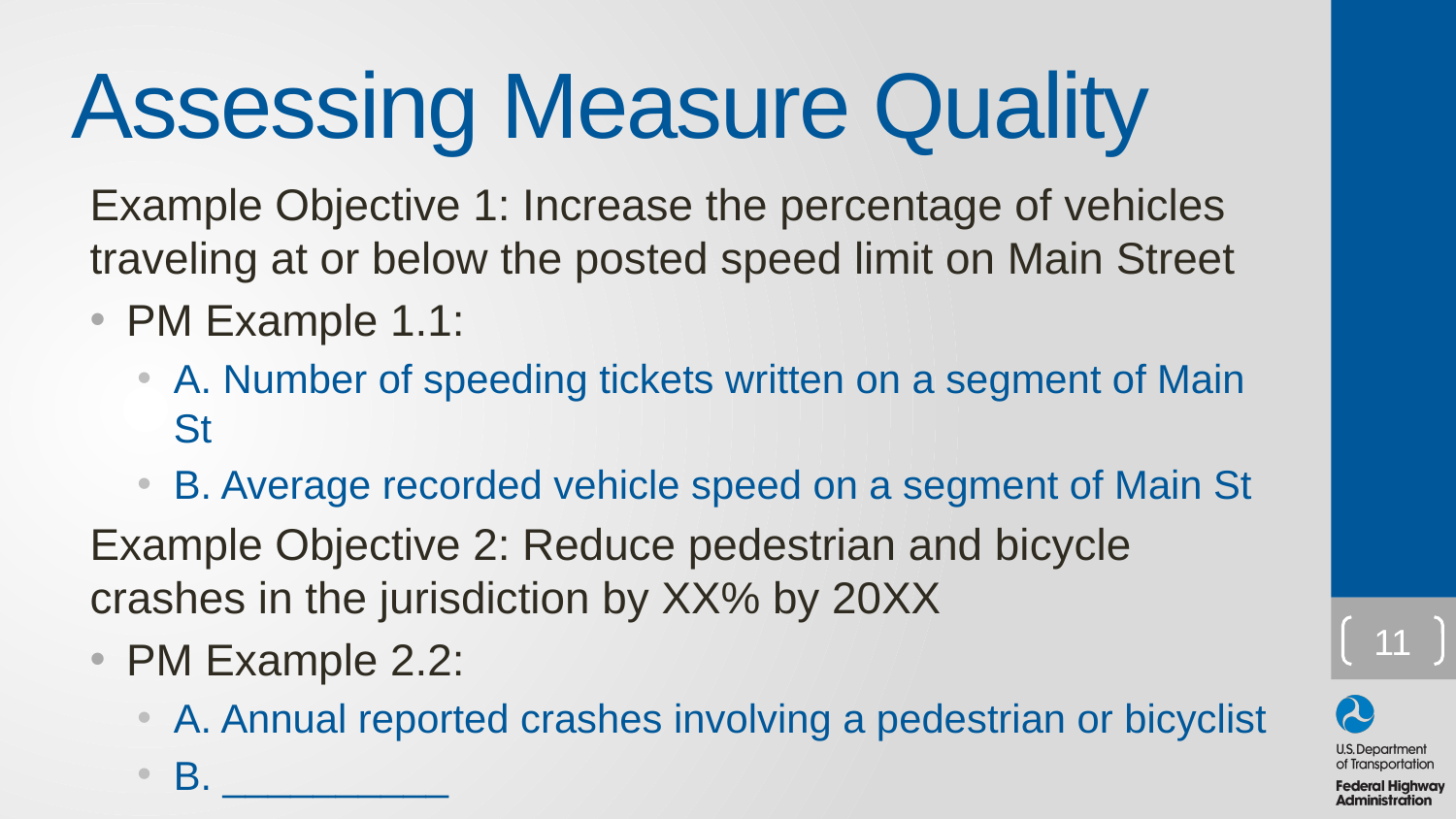

# Assessing Measure Quality
Example Objective 1: Increase the percentage of vehicles traveling at or below the posted speed limit on Main Street
PM Example 1.1:
A. Number of speeding tickets written on a segment of Main St
B. Average recorded vehicle speed on a segment of Main St
Example Objective 2: Reduce pedestrian and bicycle crashes in the jurisdiction by XX% by 20XX
PM Example 2.2:
A. Annual reported crashes involving a pedestrian or bicyclist
B. __________
11